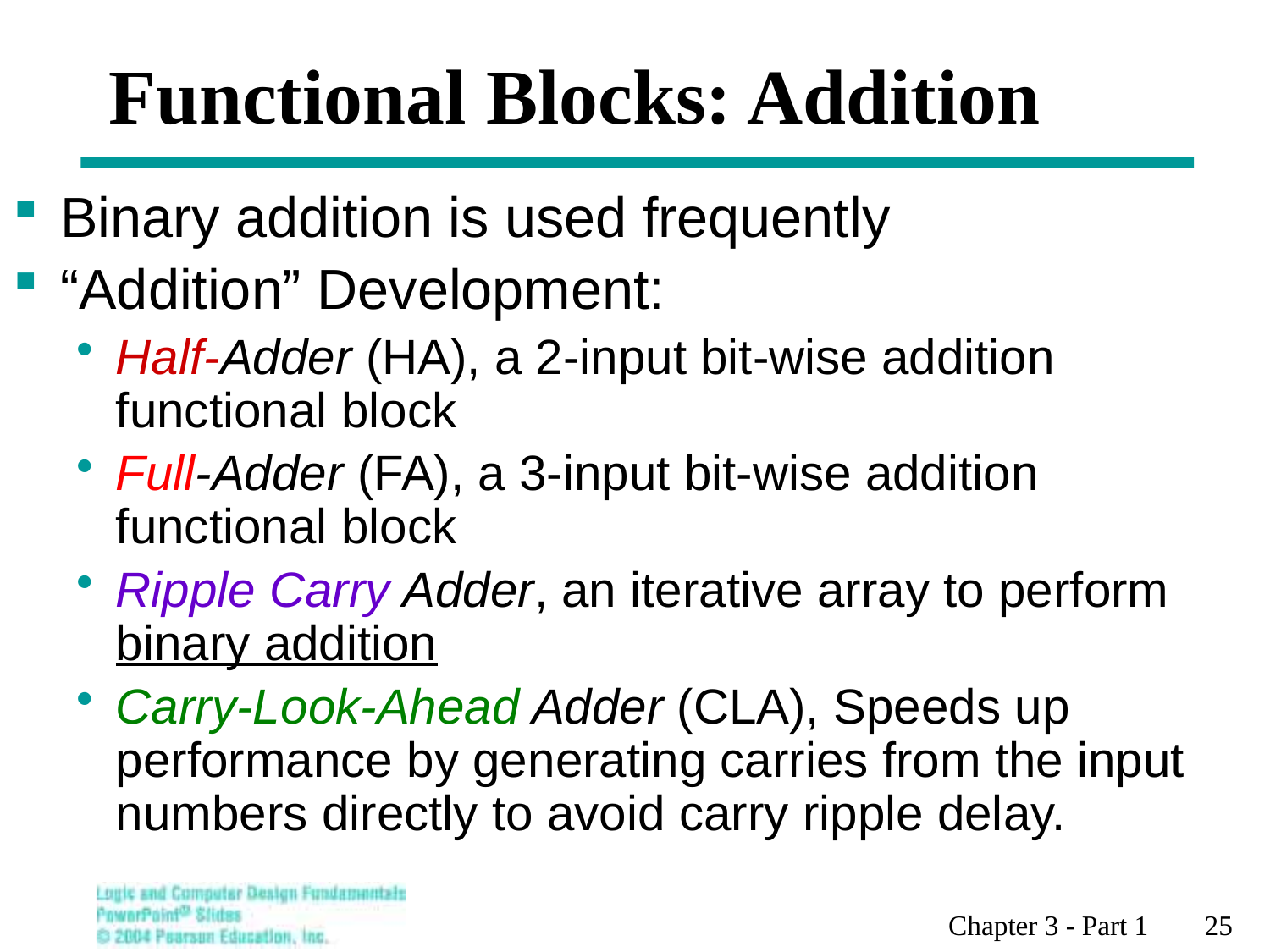

# Functional Blocks: Addition
Binary addition is used frequently
“Addition” Development:
Half-Adder (HA), a 2-input bit-wise addition functional block
Full-Adder (FA), a 3-input bit-wise addition functional block
Ripple Carry Adder, an iterative array to perform binary addition
Carry-Look-Ahead Adder (CLA), Speeds up performance by generating carries from the input numbers directly to avoid carry ripple delay.
Chapter 3 - Part 1        25